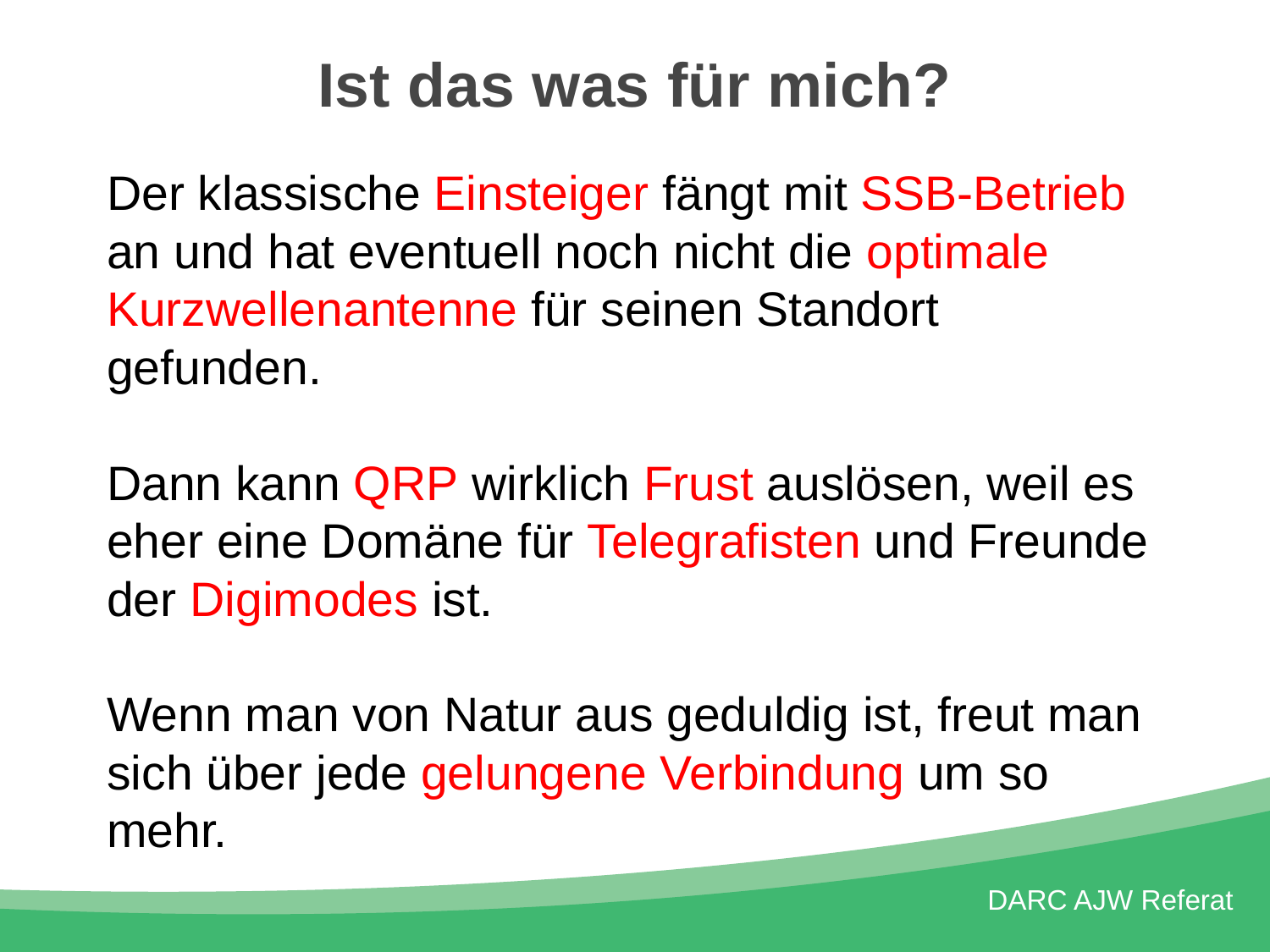

# Ist das was für mich?
Der klassische Einsteiger fängt mit SSB-Betrieb an und hat eventuell noch nicht die optimale Kurzwellenantenne für seinen Standort gefunden.
Dann kann QRP wirklich Frust auslösen, weil es eher eine Domäne für Telegrafisten und Freunde der Digimodes ist.
Wenn man von Natur aus geduldig ist, freut man sich über jede gelungene Verbindung um so mehr.